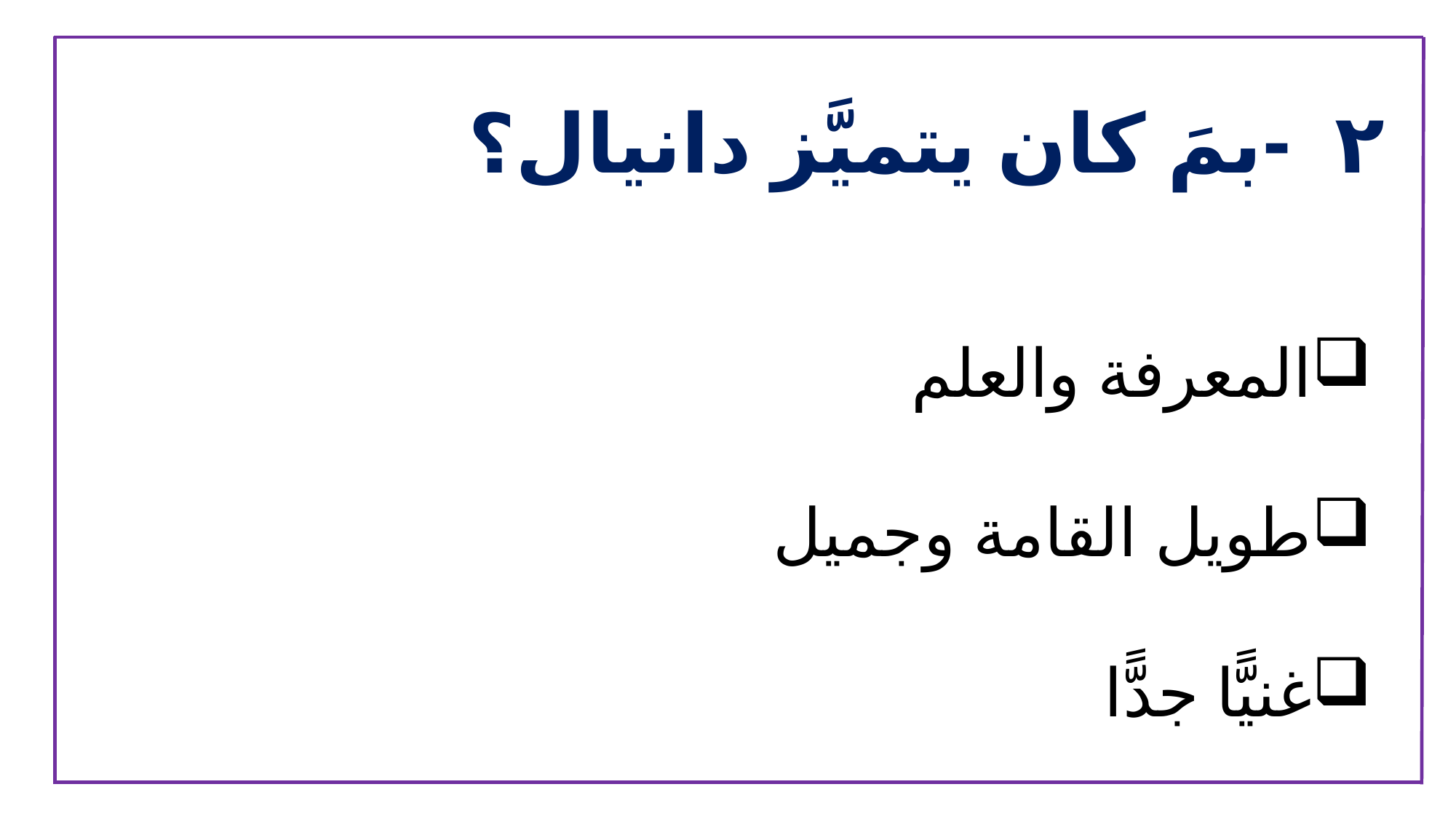

٢  -بمَ كان يتميَّز دانيال؟
المعرفة والعلم
طويل القامة وجميل
غنيًّا جدًّا